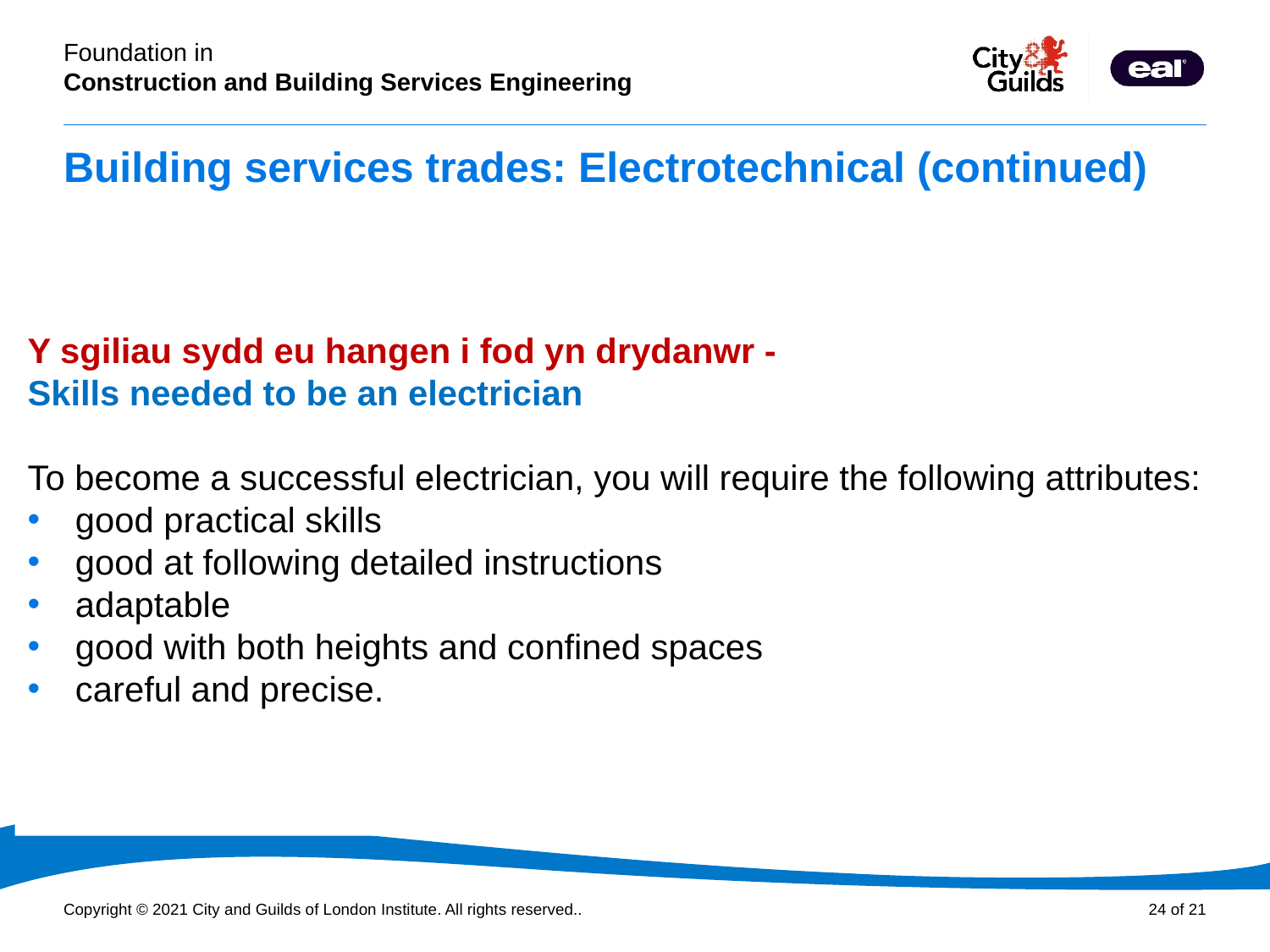

# Building services trades: Electrotechnical (continued)
Y sgiliau sydd eu hangen i fod yn drydanwr -
Skills needed to be an electrician

To become a successful electrician, you will require the following attributes:
good practical skills
good at following detailed instructions
adaptable
good with both heights and confined spaces
careful and precise.